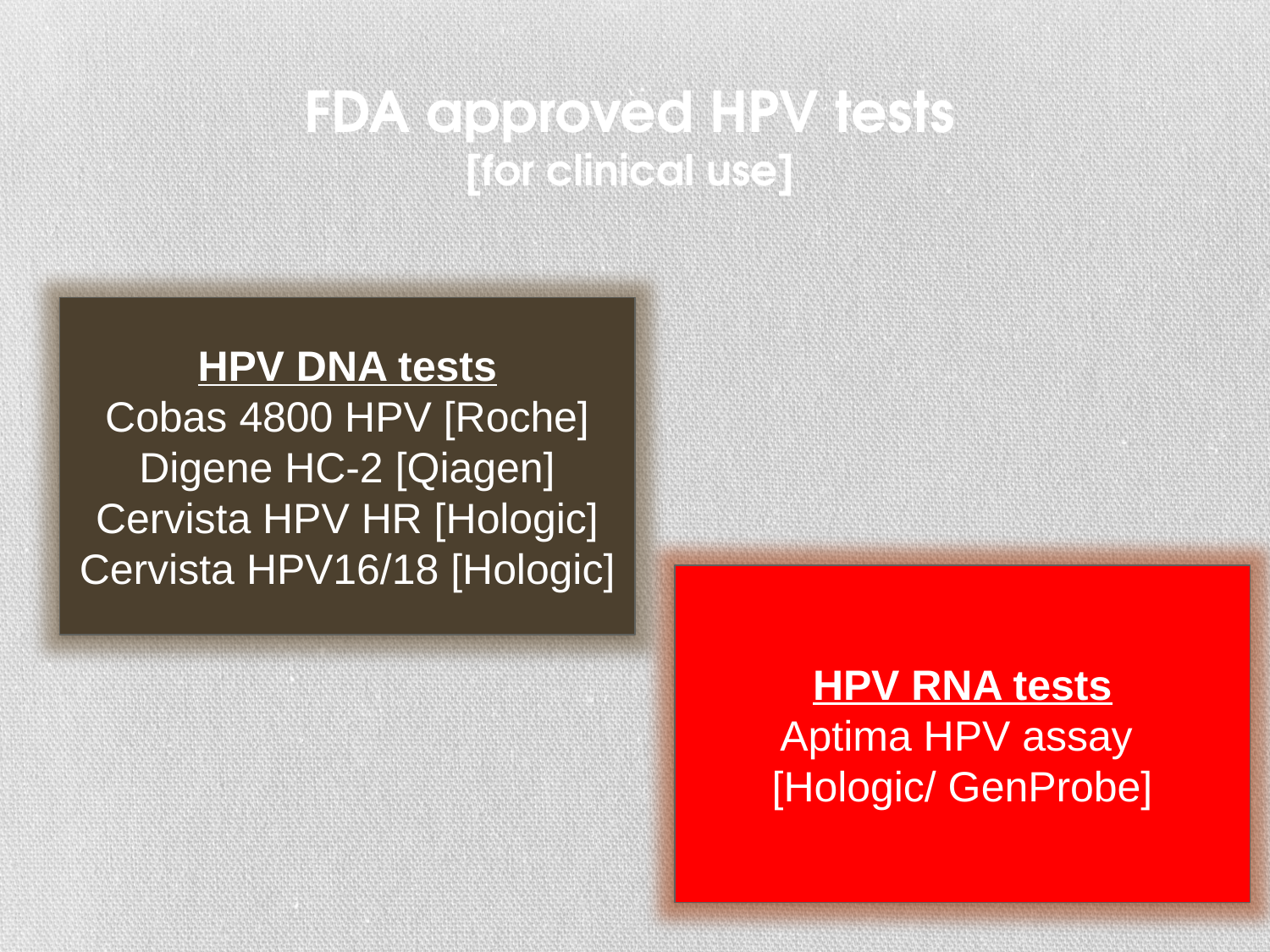

FDA approved HPV tests
[for clinical use]
HPV DNA tests
Cobas 4800 HPV [Roche]
Digene HC-2 [Qiagen]
Cervista HPV HR [Hologic]
Cervista HPV16/18 [Hologic]
HPV RNA tests
Aptima HPV assay
[Hologic/ GenProbe]